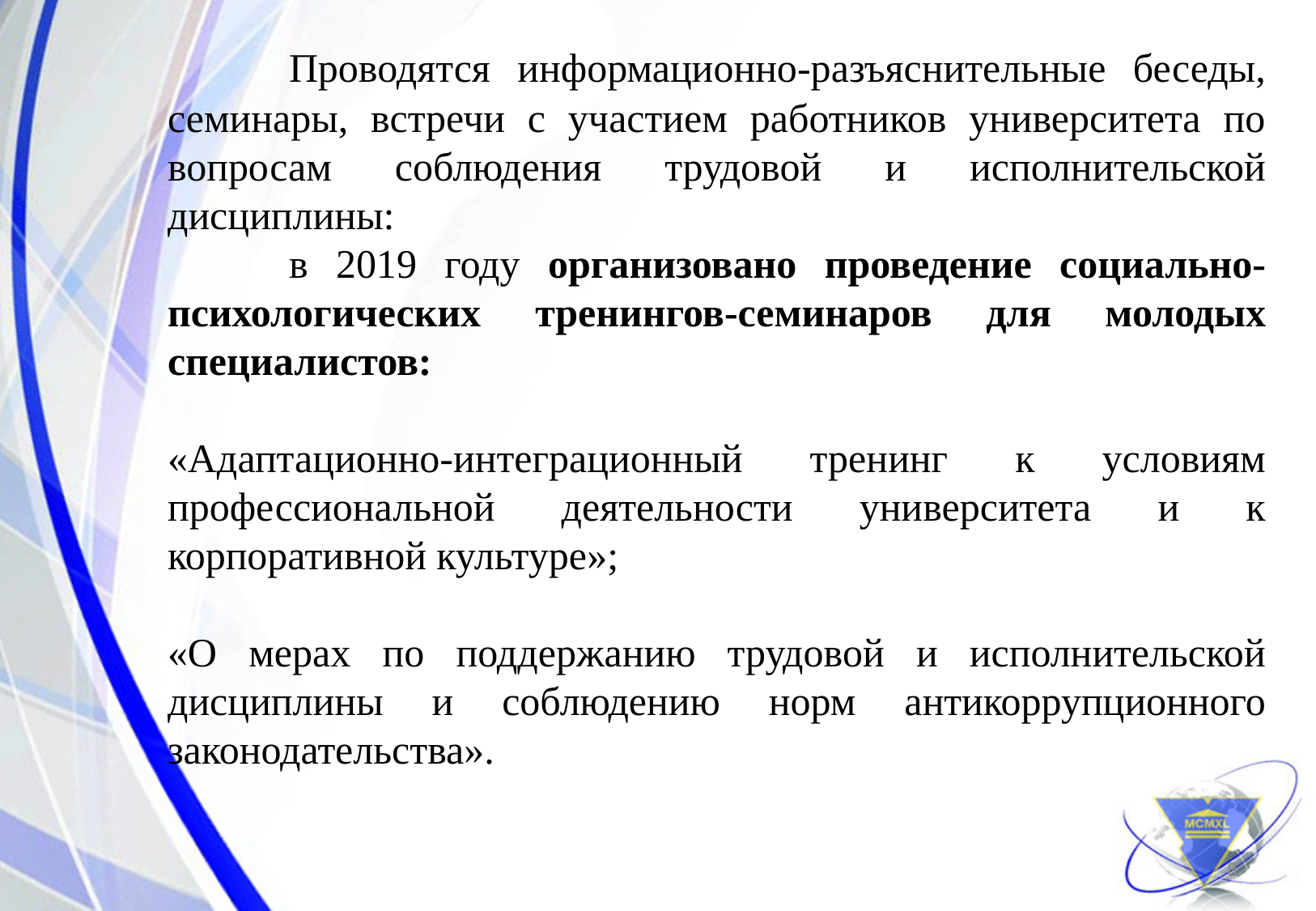

Проводятся информационно-разъяснительные беседы, семинары, встречи с участием работников университета по вопросам соблюдения трудовой и исполнительской дисциплины:
	в 2019 году организовано проведение социально-психологических тренингов-семинаров для молодых специалистов:

«Адаптационно-интеграционный тренинг к условиям профессиональной деятельности университета и к корпоративной культуре»;

«О мерах по поддержанию трудовой и исполнительской дисциплины и соблюдению норм антикоррупционного законодательства».

8